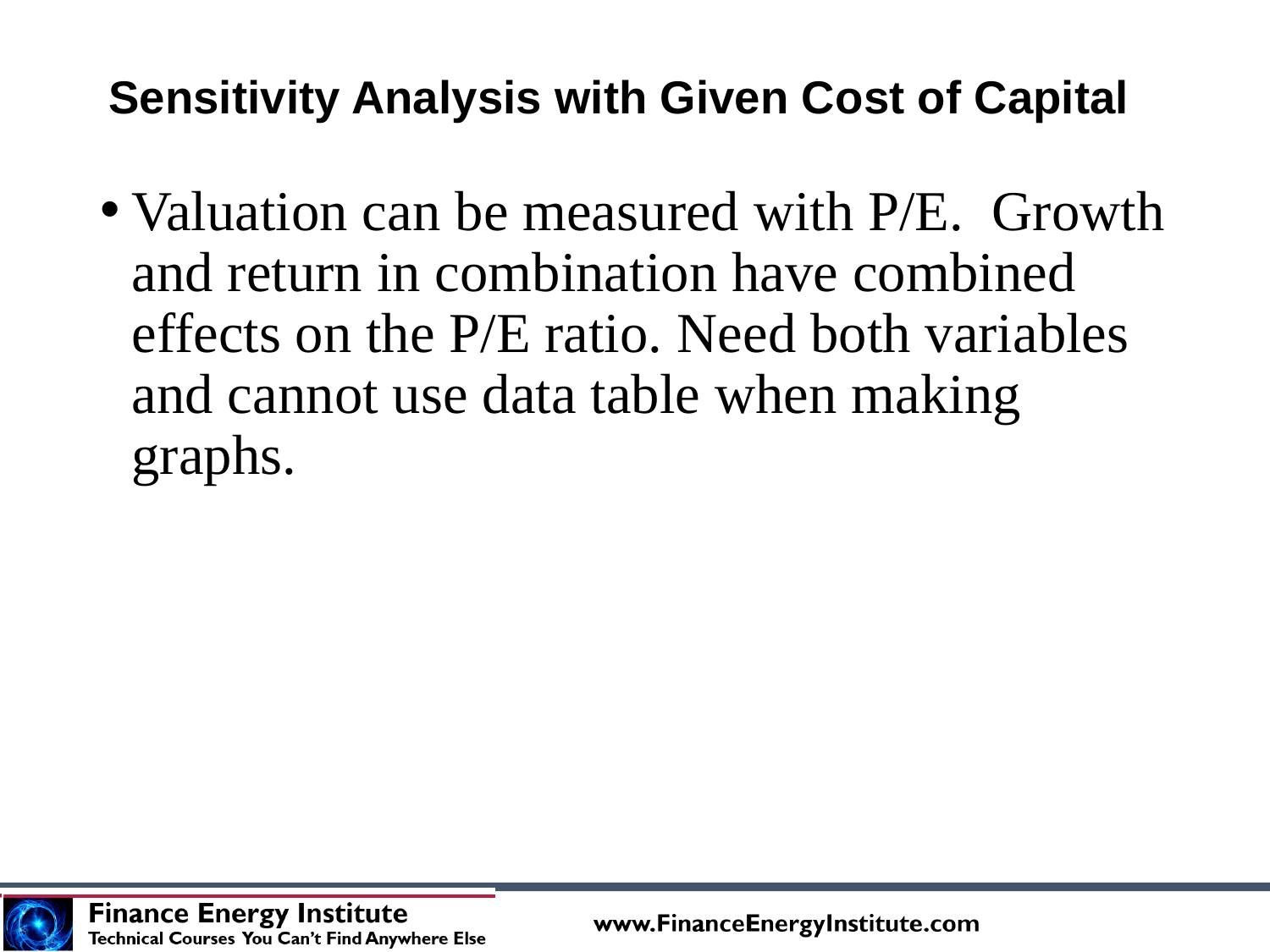

# Sensitivity Analysis with Given Cost of Capital
Valuation can be measured with P/E.  Growth and return in combination have combined effects on the P/E ratio. Need both variables and cannot use data table when making graphs.